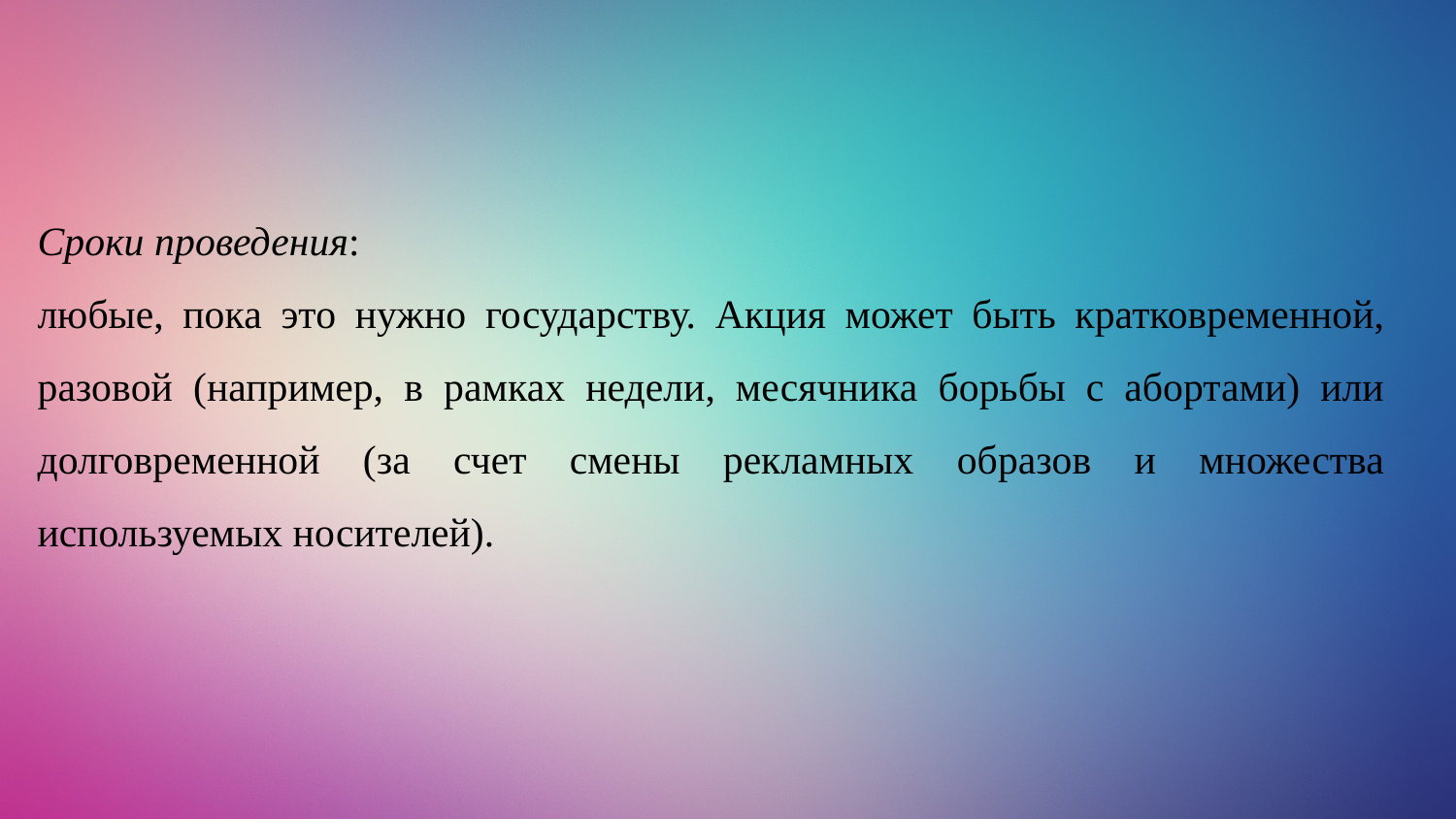

Сроки проведения:
любые, пока это нужно государству. Акция может быть кратковременной, разовой (например, в рамках недели, месячника борьбы с абортами) или долговременной (за счет смены рекламных образов и множества используемых носителей).